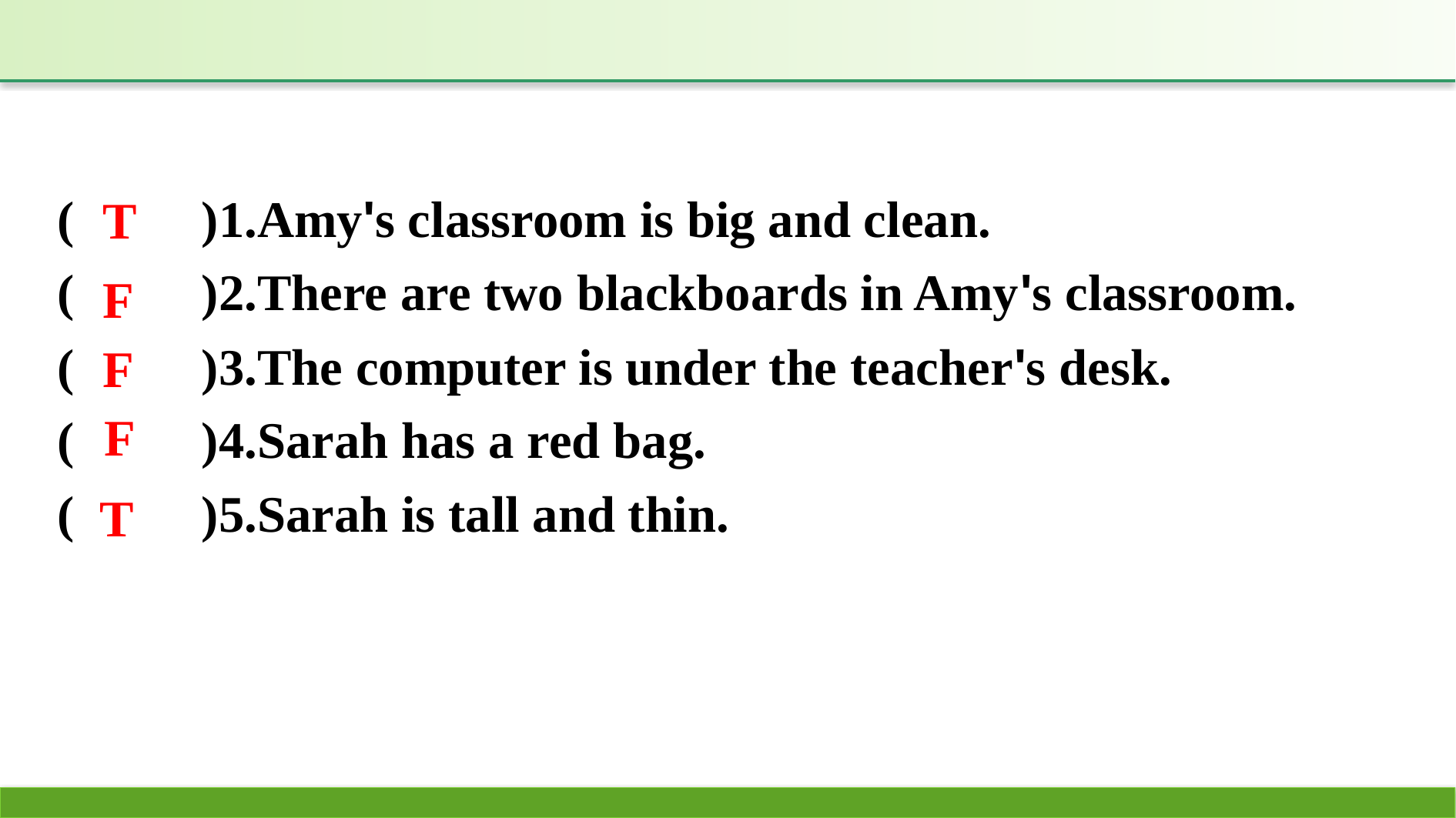

(　　)1.Amy's classroom is big and clean.
(　　)2.There are two blackboards in Amy's classroom.
(　　)3.The computer is under the teacher's desk.
(　　)4.Sarah has a red bag.
(　　)5.Sarah is tall and thin.
T
F
F
F
T